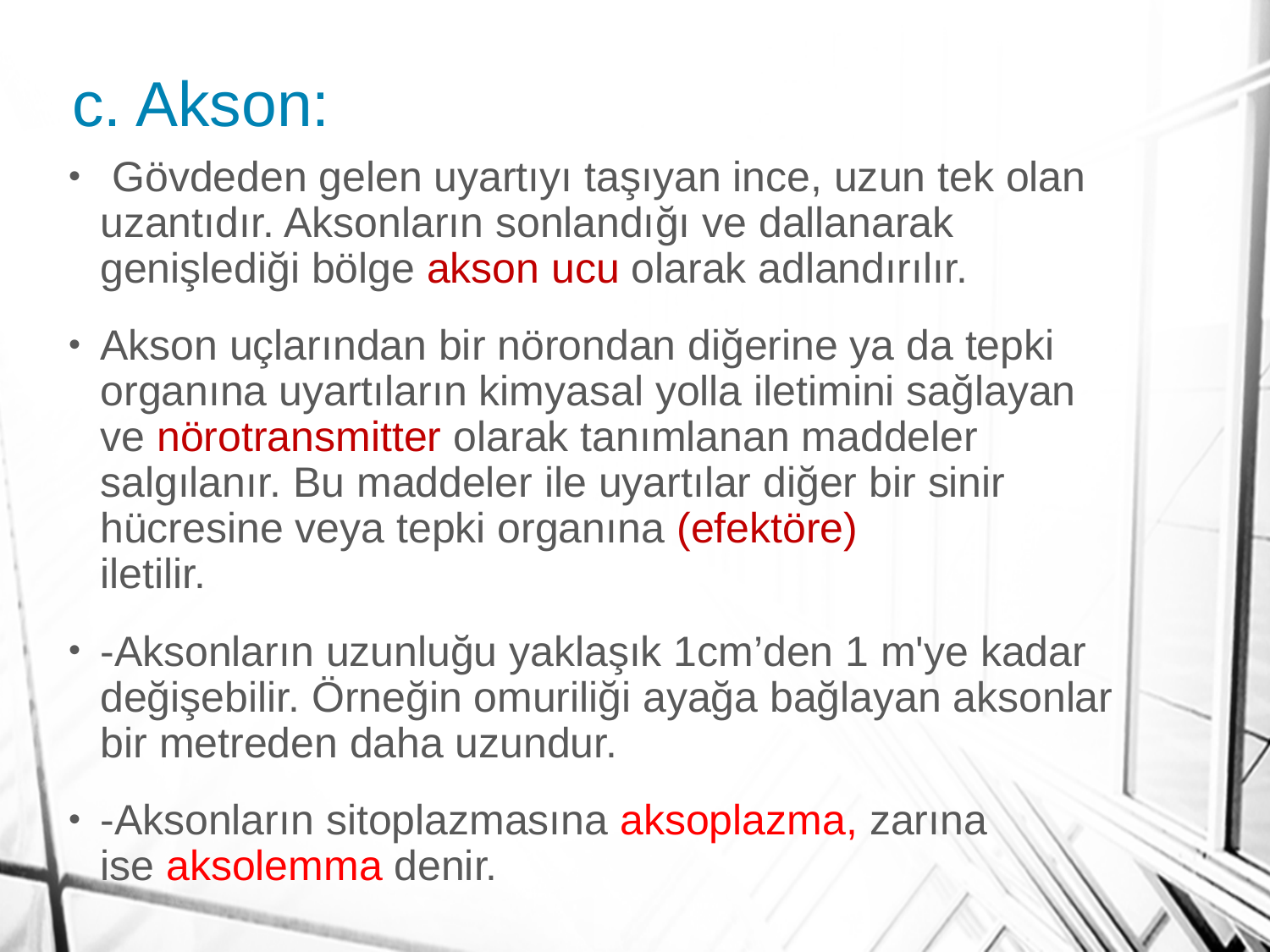

# c. Akson:
 Gövdeden gelen uyartıyı taşıyan ince, uzun tek olan uzantıdır. Aksonların sonlandığı ve dallanarak genişlediği bölge akson ucu olarak adlandırılır.
Akson uçlarından bir nörondan diğerine ya da tepki organına uyartıların kimyasal yolla iletimini sağlayan ve nörotransmitter olarak tanımlanan maddeler salgılanır. Bu maddeler ile uyartılar diğer bir sinir hücresine veya tepki organına (efektöre) iletilir.
-Aksonların uzunluğu yaklaşık 1cm’den 1 m'ye kadar değişebilir. Örneğin omuriliği ayağa bağlayan aksonlar bir metreden daha uzundur.
-Aksonların sitoplazmasına aksoplazma, zarına ise aksolemma denir.